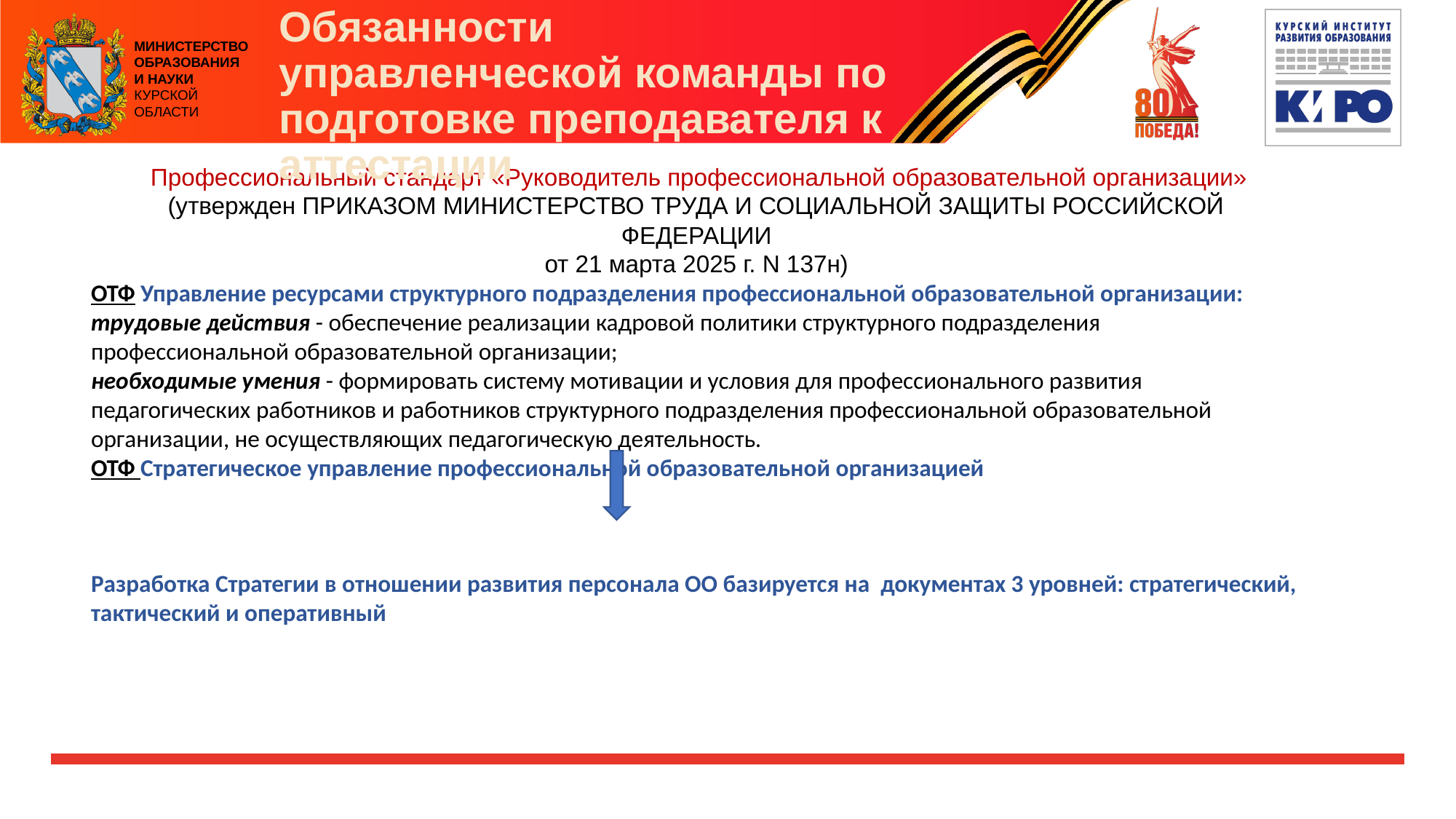

# Обязанности управленческой команды по подготовке преподавателя к аттестации
 Профессиональный стандарт «Руководитель профессиональной образовательной организации»
(утвержден ПРИКАЗОМ МИНИСТЕРСТВО ТРУДА И СОЦИАЛЬНОЙ ЗАЩИТЫ РОССИЙСКОЙ ФЕДЕРАЦИИ
от 21 марта 2025 г. N 137н)
ОТФ Управление ресурсами структурного подразделения профессиональной образовательной организации:
трудовые действия - обеспечение реализации кадровой политики структурного подразделения профессиональной образовательной организации;
необходимые умения - формировать систему мотивации и условия для профессионального развития педагогических работников и работников структурного подразделения профессиональной образовательной организации, не осуществляющих педагогическую деятельность.
ОТФ Стратегическое управление профессиональной образовательной организацией

Разработка Стратегии в отношении развития персонала ОО базируется на  документах 3 уровней: стратегический, тактический и оперативный